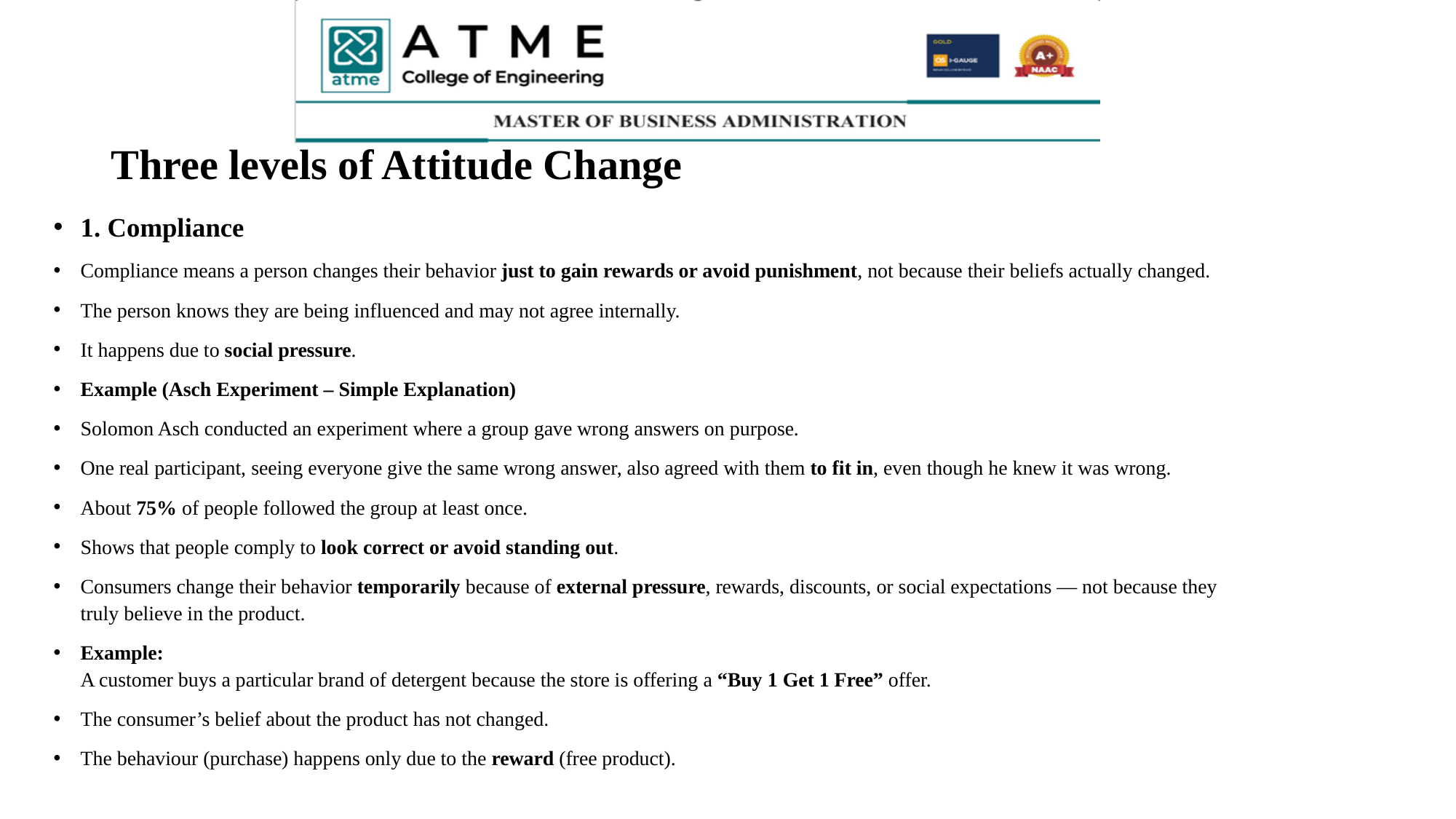

# Three levels of Attitude Change
1. Compliance
Compliance means a person changes their behavior just to gain rewards or avoid punishment, not because their beliefs actually changed.
The person knows they are being influenced and may not agree internally.
It happens due to social pressure.
Example (Asch Experiment – Simple Explanation)
Solomon Asch conducted an experiment where a group gave wrong answers on purpose.
One real participant, seeing everyone give the same wrong answer, also agreed with them to fit in, even though he knew it was wrong.
About 75% of people followed the group at least once.
Shows that people comply to look correct or avoid standing out.
Consumers change their behavior temporarily because of external pressure, rewards, discounts, or social expectations — not because they truly believe in the product.
Example:
A customer buys a particular brand of detergent because the store is offering a “Buy 1 Get 1 Free” offer.
The consumer’s belief about the product has not changed.
The behaviour (purchase) happens only due to the reward (free product).